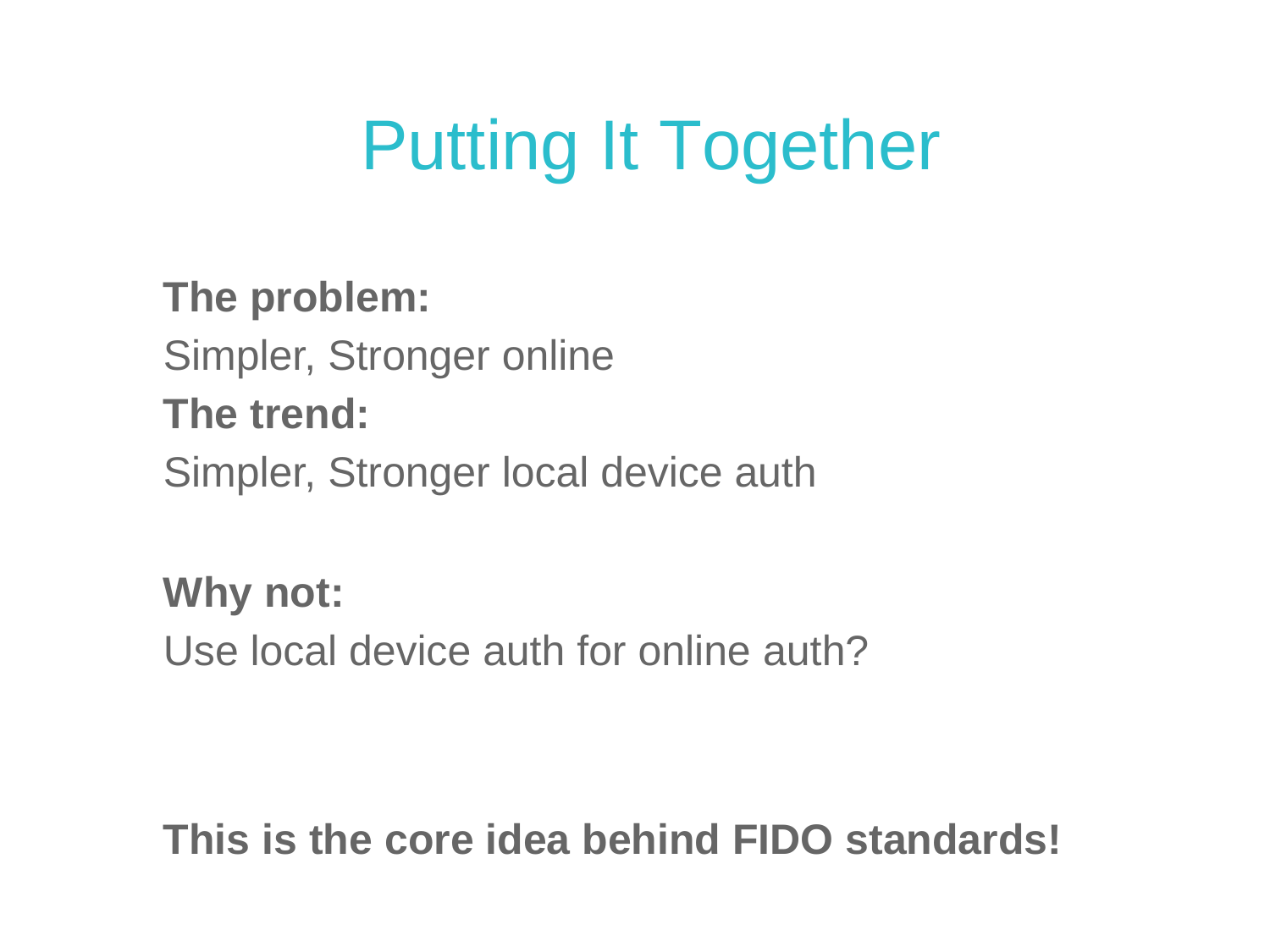

# Putting It Together
The problem:
Simpler, Stronger online
The trend:
Simpler, Stronger local device auth

Why not:
Use local device auth for online auth?
This is the core idea behind FIDO standards!